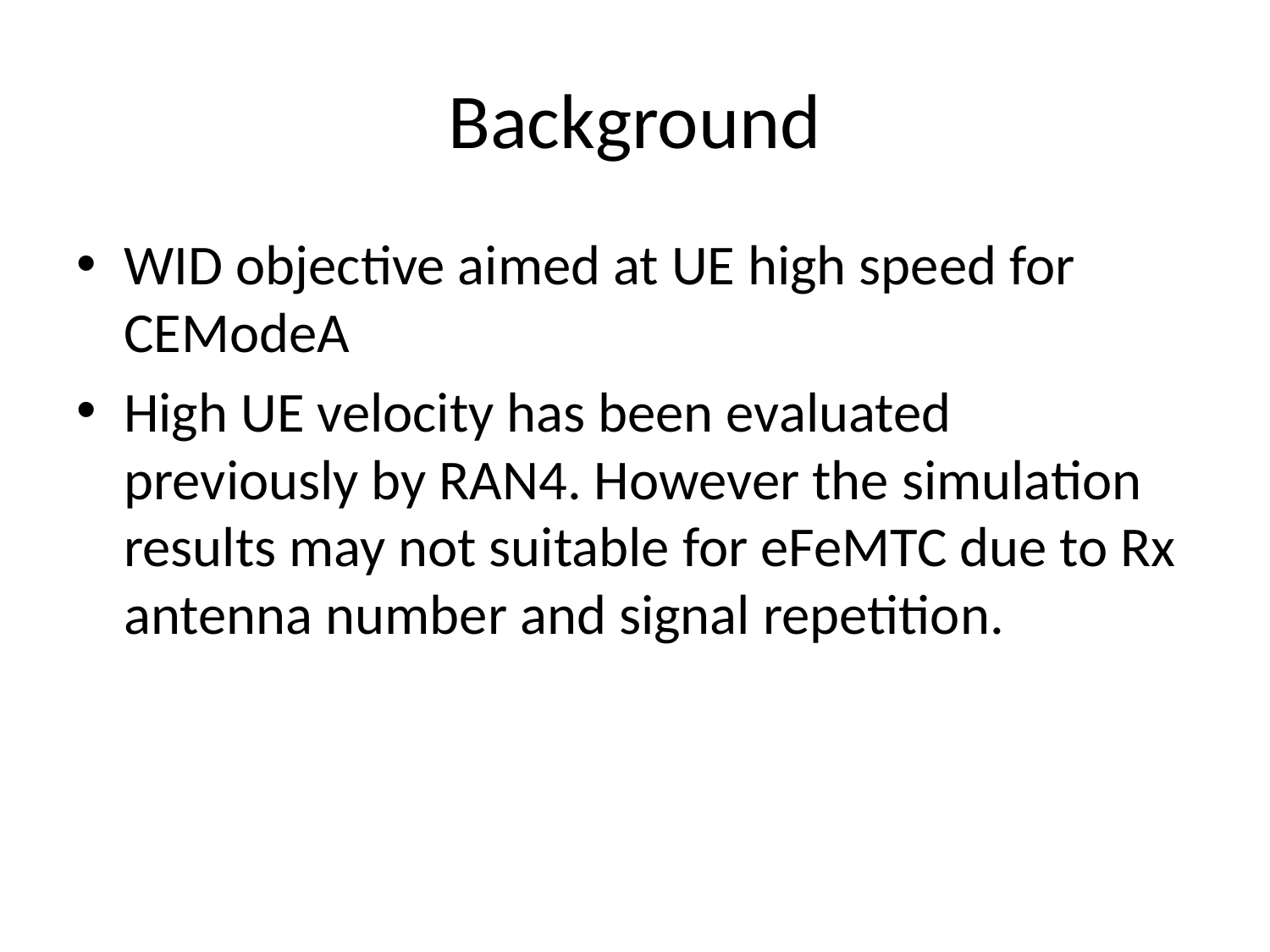

# Background
WID objective aimed at UE high speed for CEModeA
High UE velocity has been evaluated previously by RAN4. However the simulation results may not suitable for eFeMTC due to Rx antenna number and signal repetition.